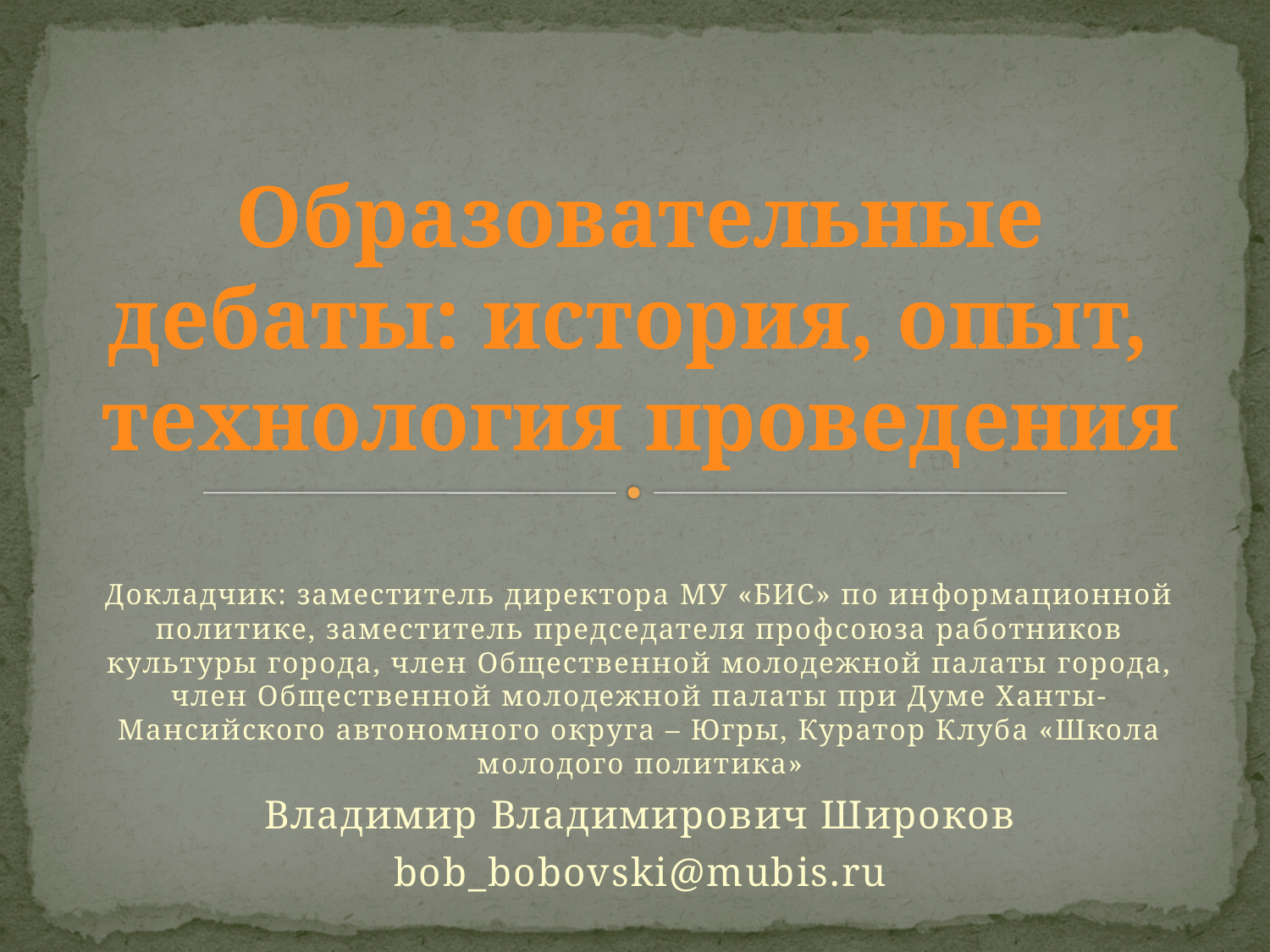

# Образовательные дебаты: история, опыт, технология проведения

Докладчик: заместитель директора МУ «БИС» по информационной политике, заместитель председателя профсоюза работников культуры города, член Общественной молодежной палаты города, член Общественной молодежной палаты при Думе Ханты-Мансийского автономного округа – Югры, Куратор Клуба «Школа молодого политика»
Владимир Владимирович Широков
bob_bobovski@mubis.ru